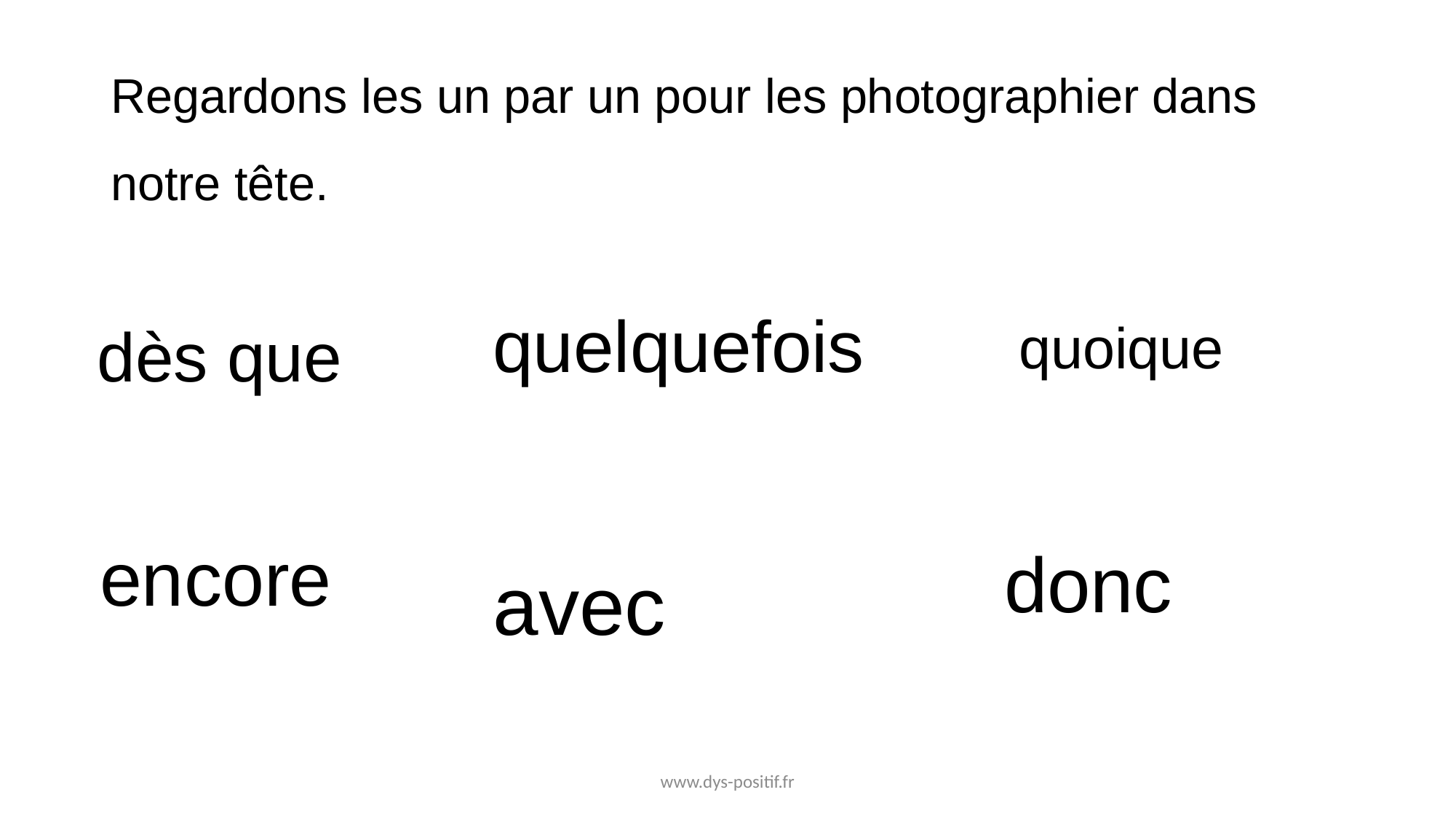

# Regardons les un par un pour les photographier dans notre tête.
quoique

quelquefois
dès que
donc
encore
avec
www.dys-positif.fr